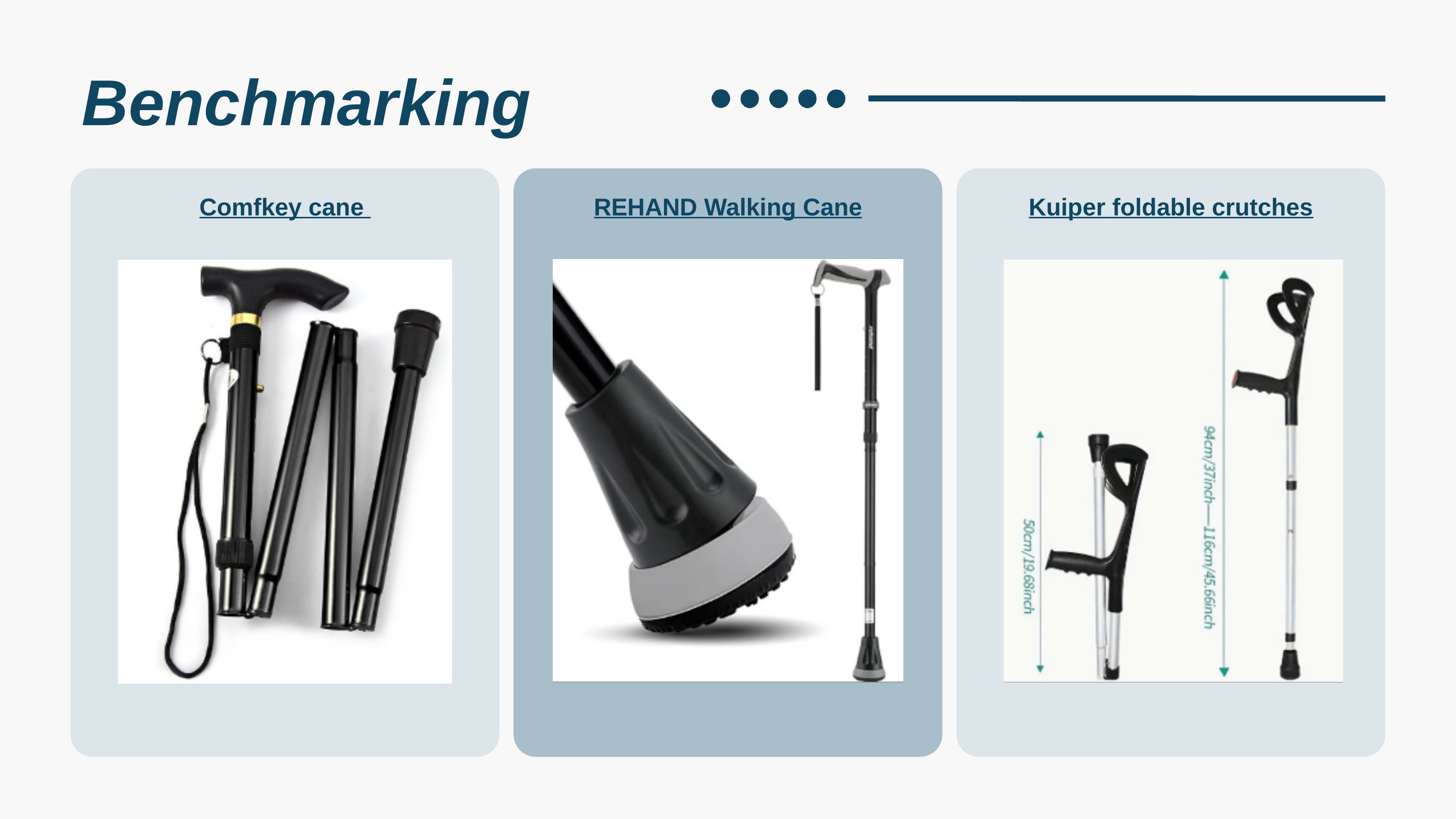

Benchmarking

Comfkey cane
REHAND Walking Cane
Kuiper foldable crutches